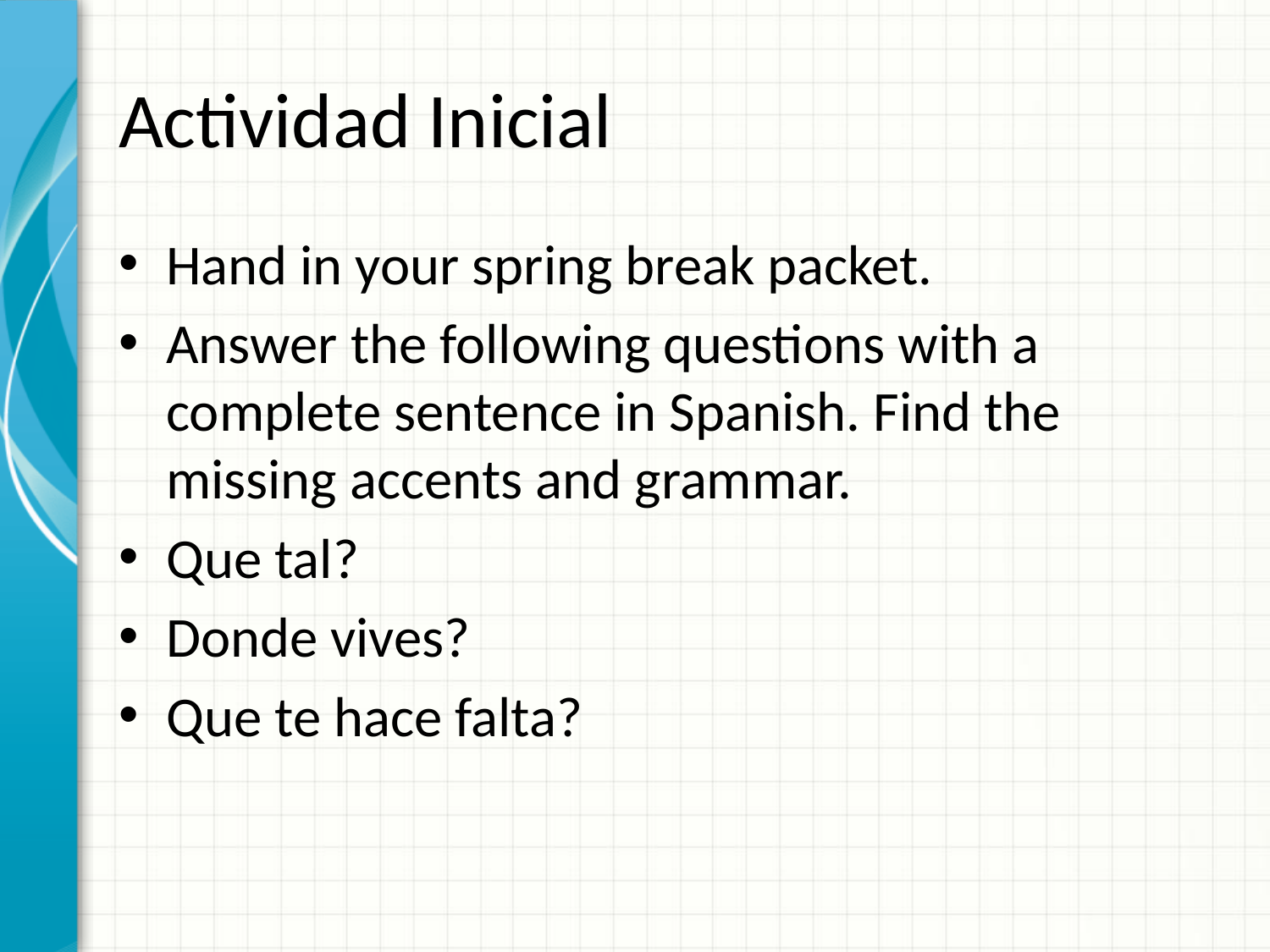

# Actividad Inicial
Hand in your spring break packet.
Answer the following questions with a complete sentence in Spanish. Find the missing accents and grammar.
Que tal?
Donde vives?
Que te hace falta?